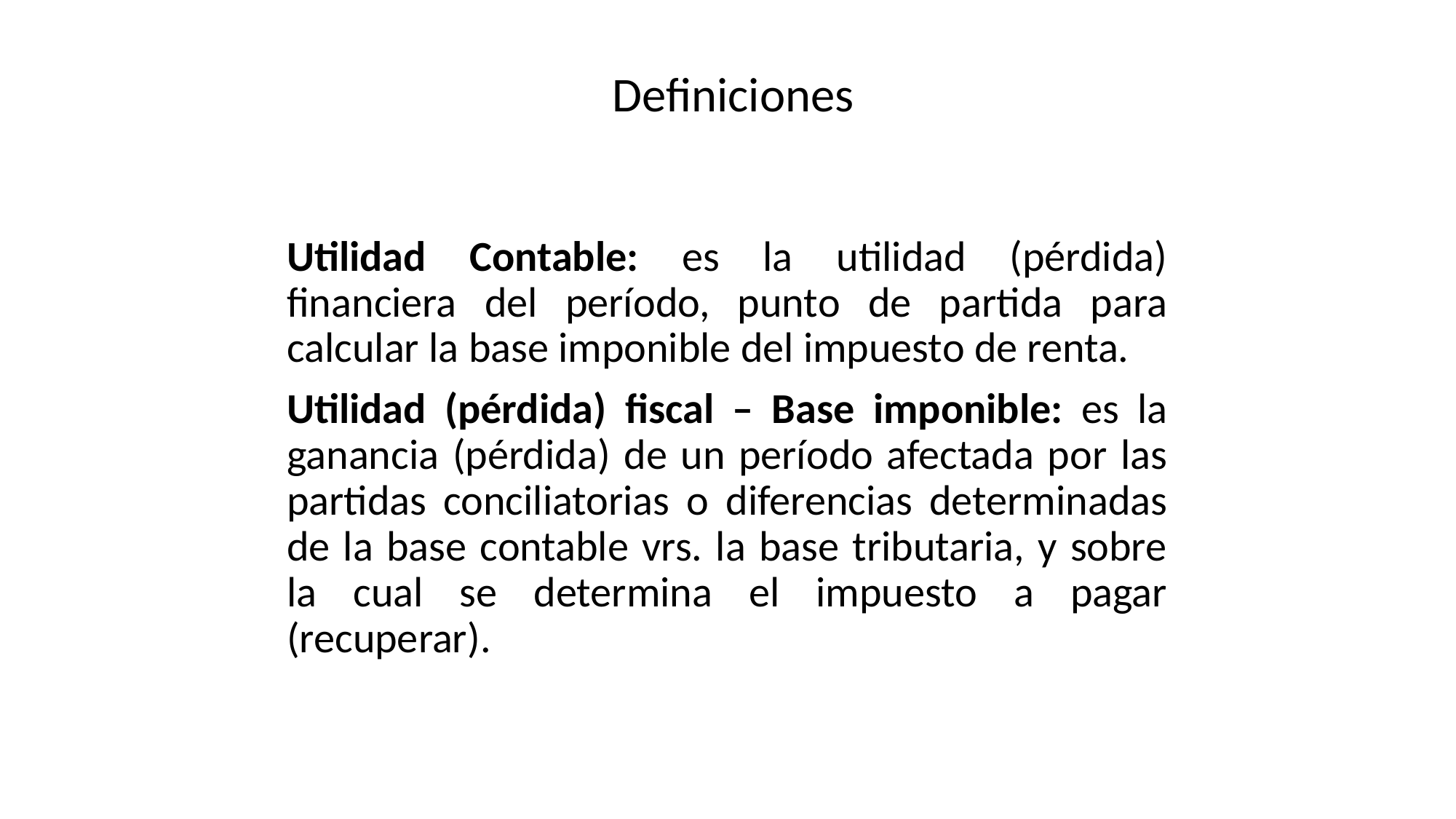

# Definiciones
Utilidad Contable: es la utilidad (pérdida) financiera del período, punto de partida para calcular la base imponible del impuesto de renta.
Utilidad (pérdida) fiscal – Base imponible: es la ganancia (pérdida) de un período afectada por las partidas conciliatorias o diferencias determinadas de la base contable vrs. la base tributaria, y sobre la cual se determina el impuesto a pagar (recuperar).